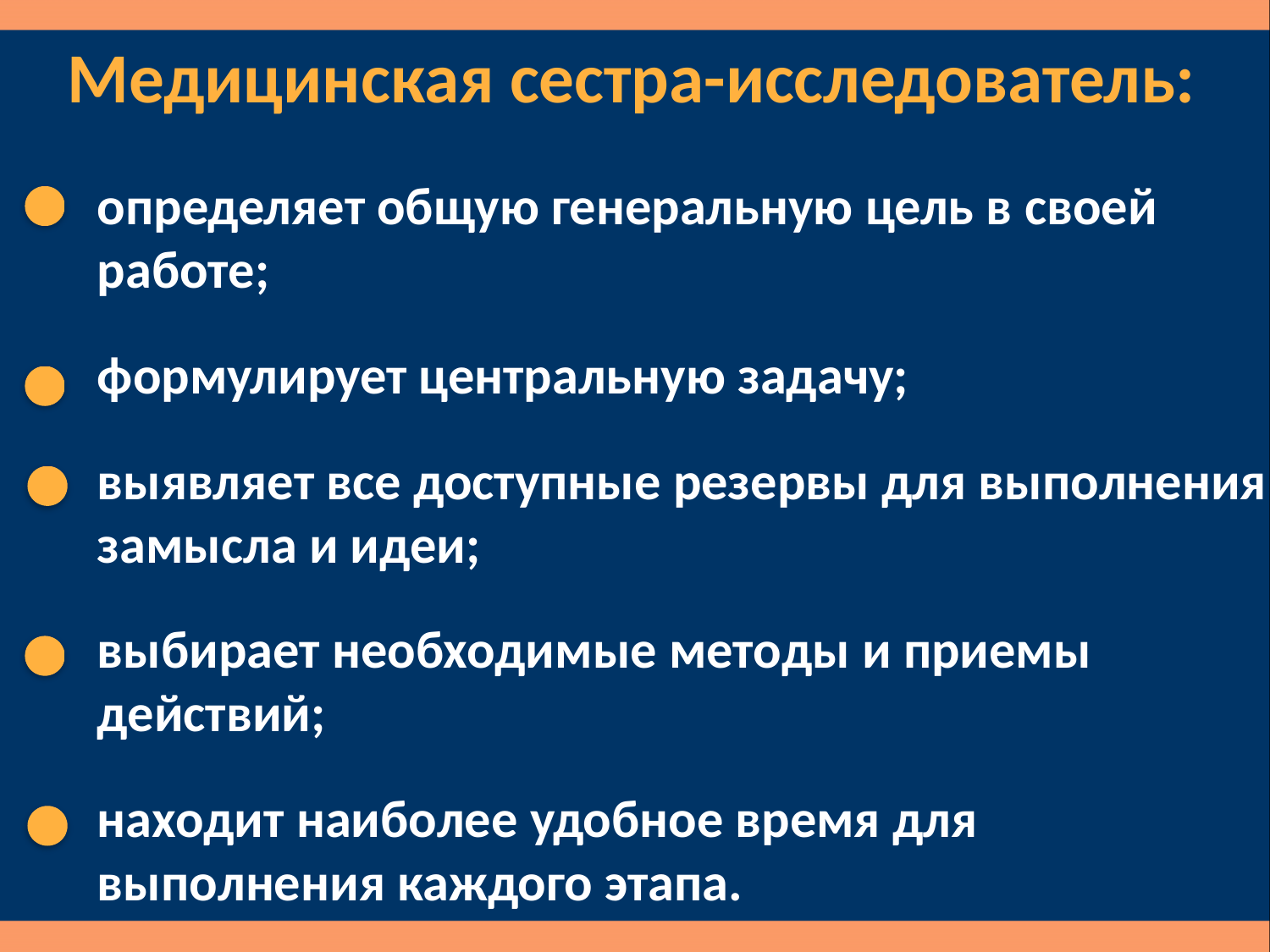

Медицинская сестра-исследователь:
определяет общую генеральную цель в своей работе;
формулирует центральную задачу;
выявляет все доступные резервы для выполнения замысла и идеи;
выбирает необходимые методы и приемы действий;
находит наиболее удобное время для выполнения каждого этапа.